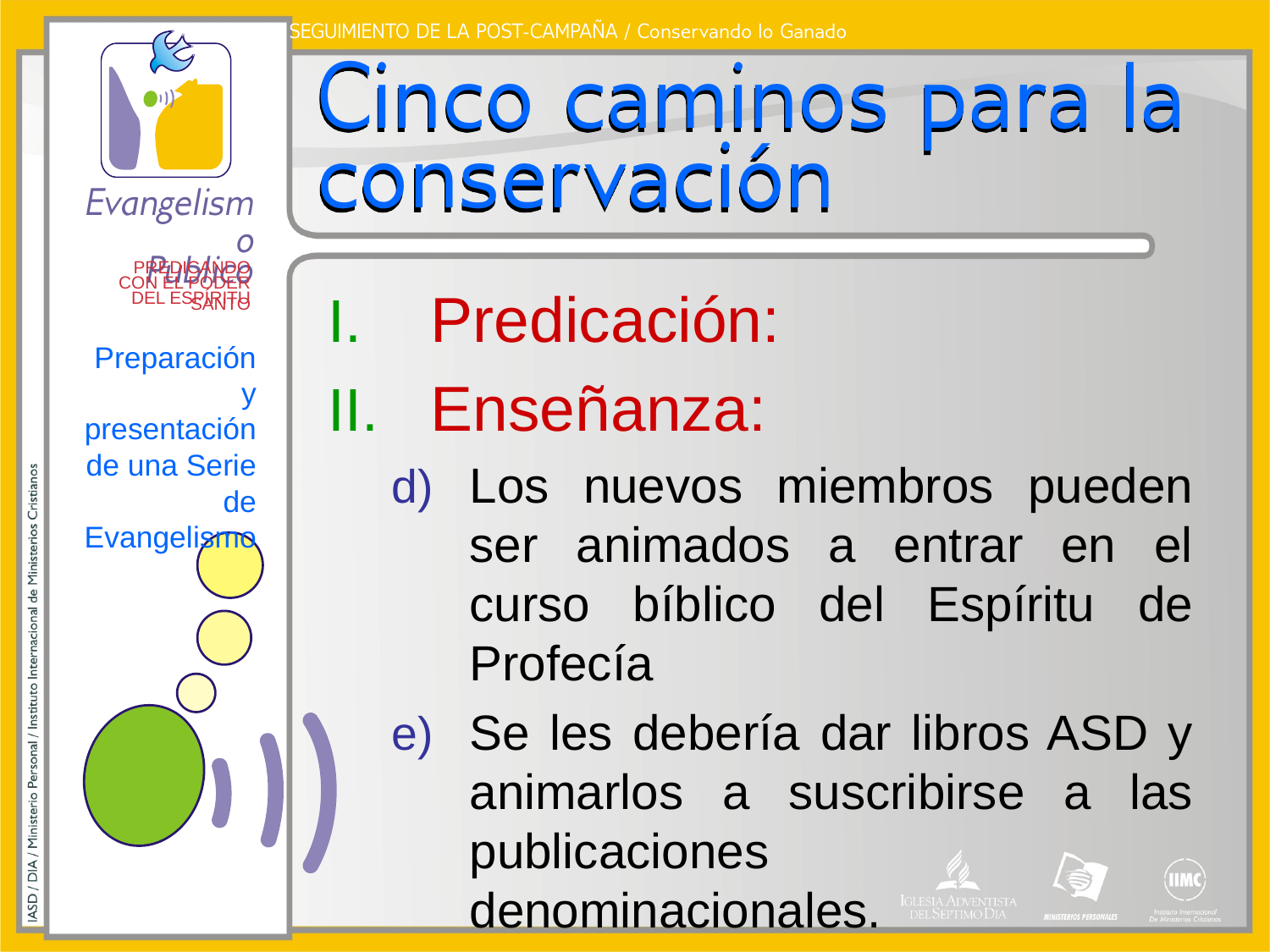

SEGUIMIENTO DE LA POST-CAMPAÑA / Conservando lo Ganado
# Cinco caminos para la conservación
Predicación:
Enseñanza:
Los nuevos miembros pueden ser animados a entrar en el curso bíblico del Espíritu de Profecía
Se les debería dar libros ASD y animarlos a suscribirse a las publicaciones denominacionales.